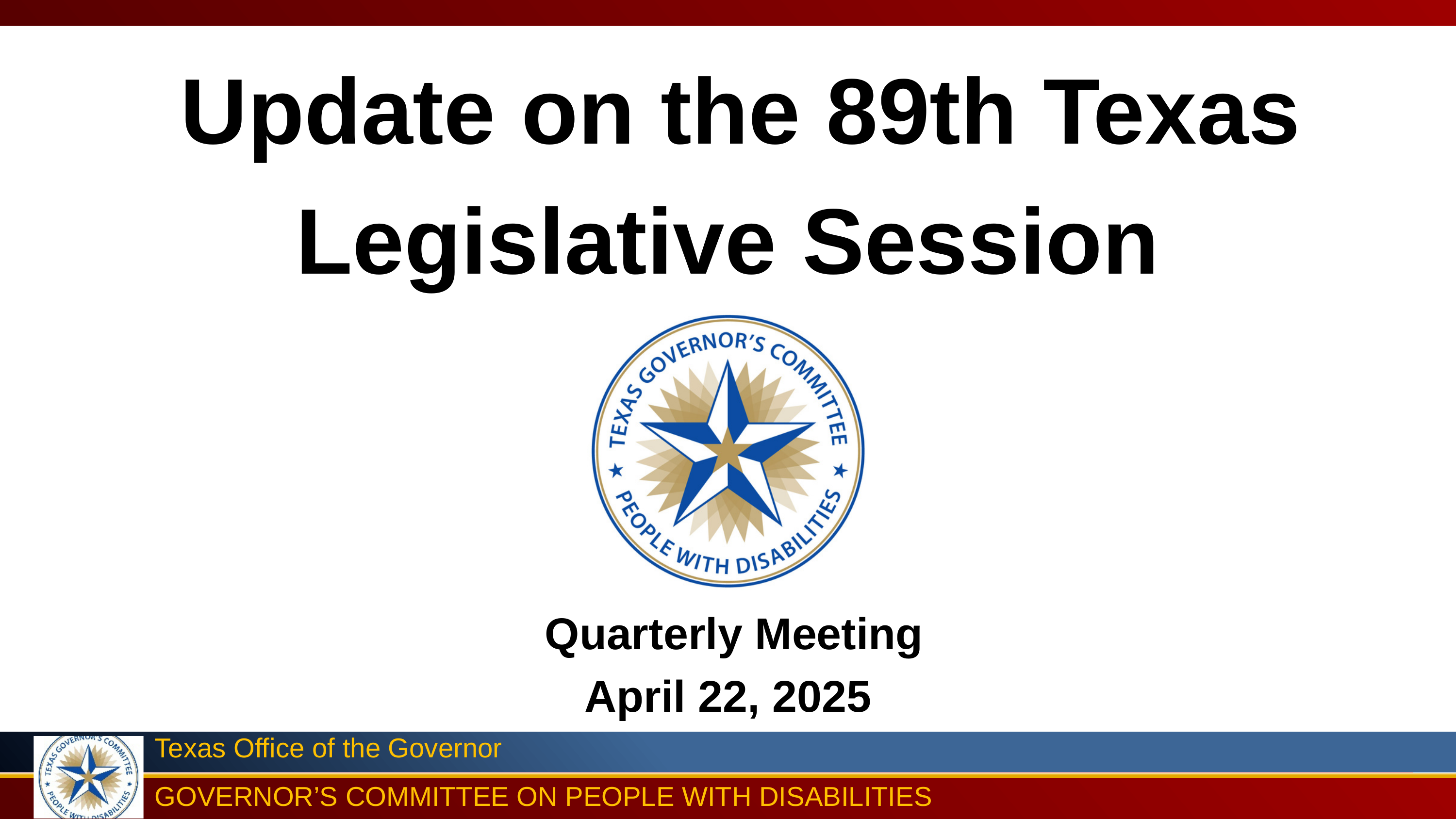

Update on the 89th Texas Legislative Session

 Quarterly Meeting
April 22, 2025

Texas Office of the Governor

GOVERNOR’S COMMITTEE ON PEOPLE WITH DISABILITIES